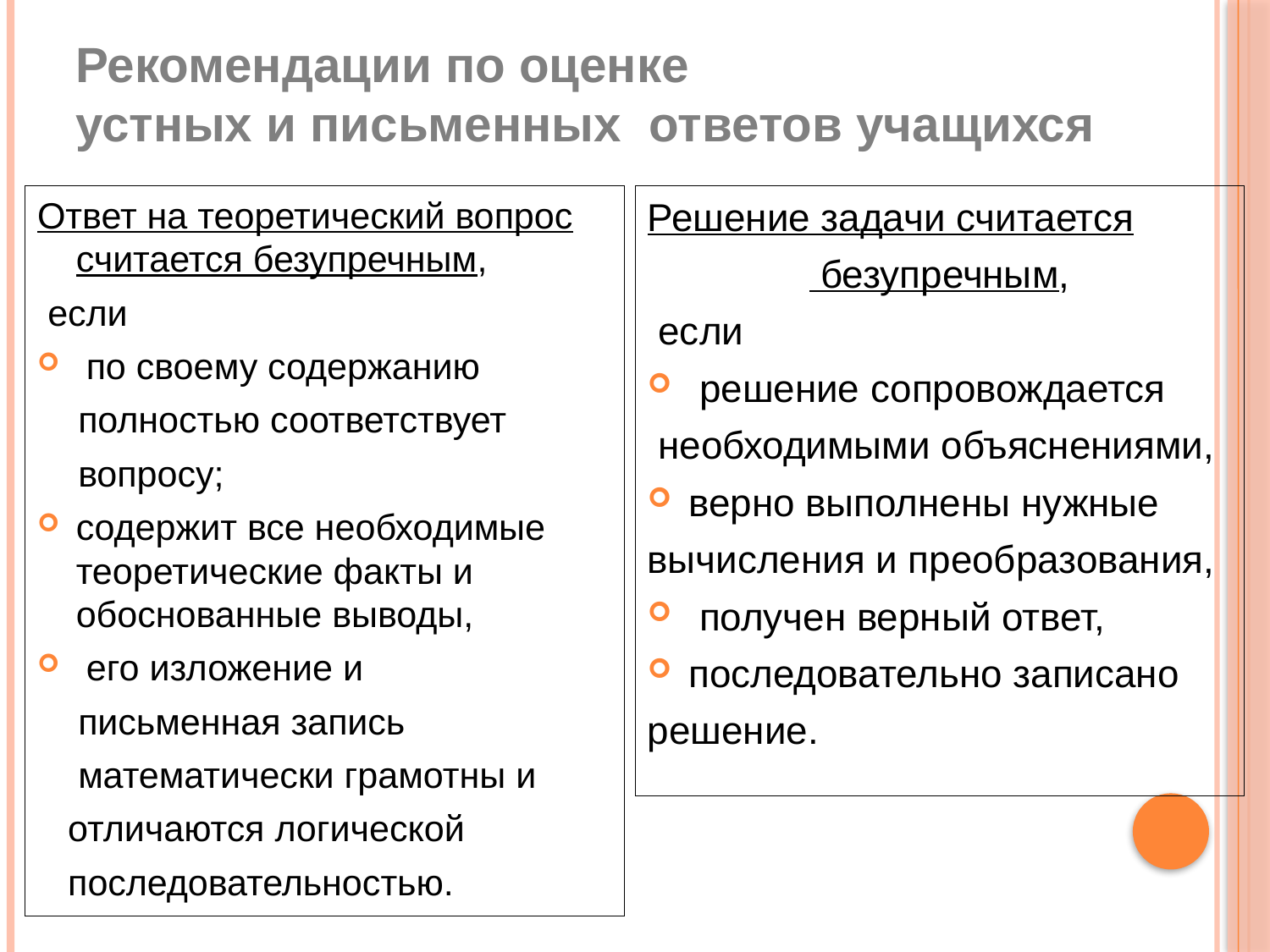

Рекомендации по оценке
устных и письменных  ответов учащихся
Ответ на теоретический вопрос считается безупречным,
 если
 по своему содержанию
    полностью соответствует
    вопросу;
содержит все необходимые теоретические факты и обоснованные выводы,
 его изложение и
    письменная запись
    математически грамотны и
   отличаются логической
   последовательностью.

Решение задачи считается
 безупречным,
 если
 решение сопровождается
 необходимыми объяснениями,
верно выполнены нужные
вычисления и преобразования,
 получен верный ответ,
последовательно записано
решение.